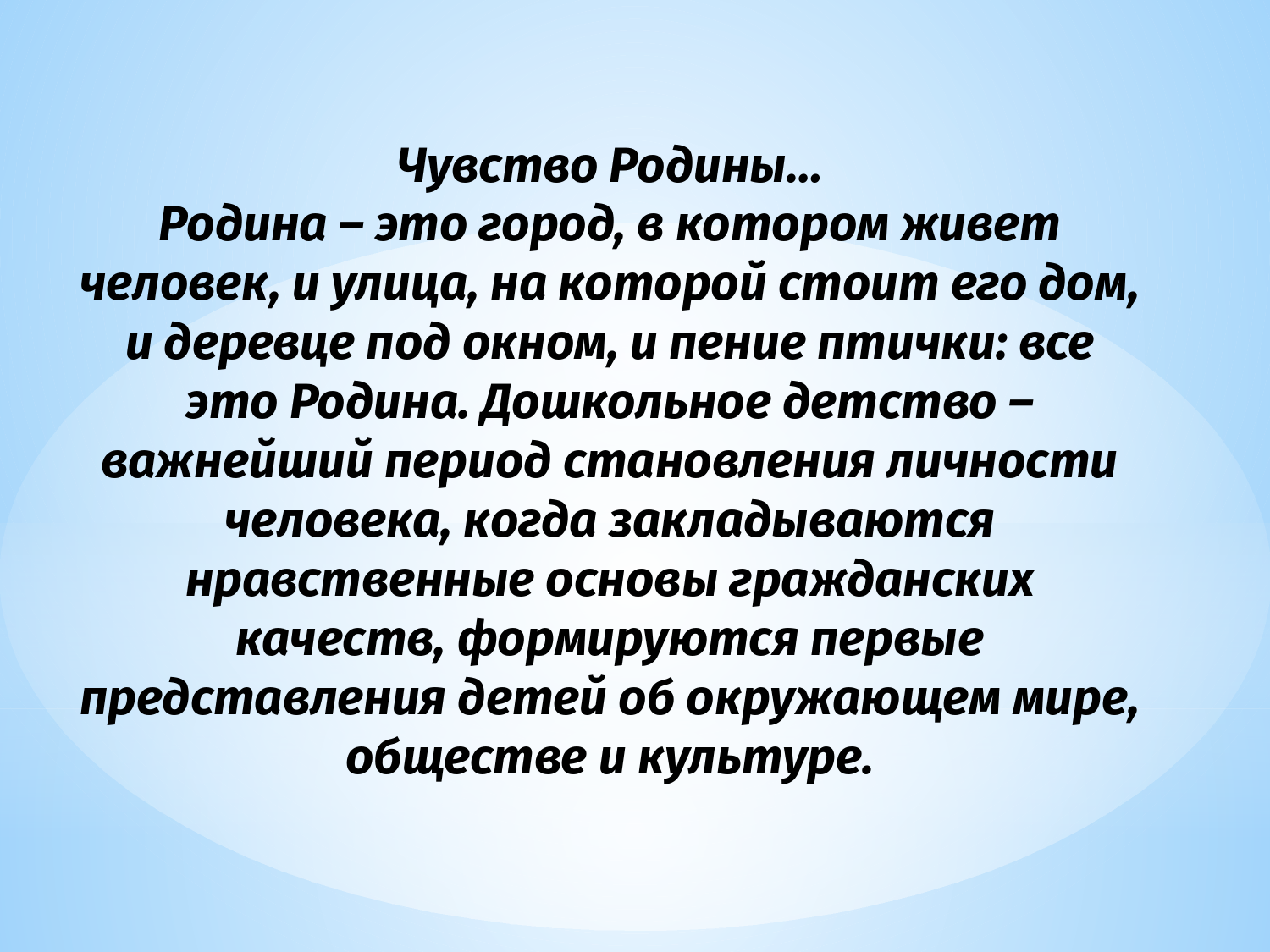

# Чувство Родины… Родина – это город, в котором живет человек, и улица, на которой стоит его дом, и деревце под окном, и пение птички: все это Родина. Дошкольное детство – важнейший период становления личности человека, когда закладываются нравственные основы гражданских качеств, формируются первые представления детей об окружающем мире, обществе и культуре.